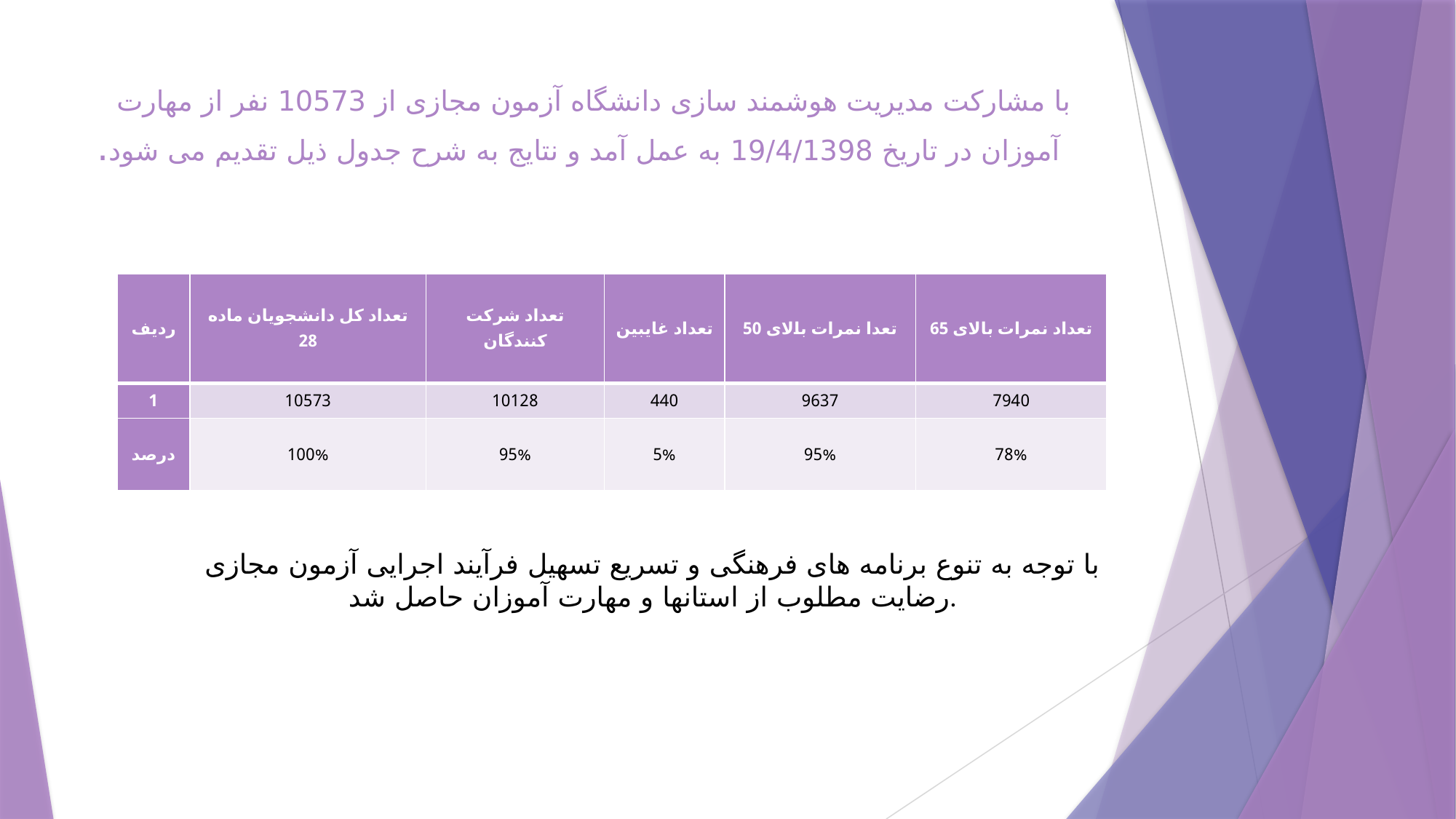

# با مشارکت مدیریت هوشمند سازی دانشگاه آزمون مجازی از 10573 نفر از مهارت آموزان در تاریخ 19/4/1398 به عمل آمد و نتایج به شرح جدول ذیل تقدیم می شود.
| ردیف | تعداد کل دانشجویان ماده 28 | تعداد شرکت کنندگان | تعداد غایبین | تعدا نمرات بالای 50 | تعداد نمرات بالای 65 |
| --- | --- | --- | --- | --- | --- |
| 1 | 10573 | 10128 | 440 | 9637 | 7940 |
| درصد | 100% | 95% | 5% | 95% | 78% |
با توجه به تنوع برنامه های فرهنگی و تسریع تسهیل فرآیند اجرایی آزمون مجازی رضایت مطلوب از استان­ها و مهارت آموزان حاصل شد.